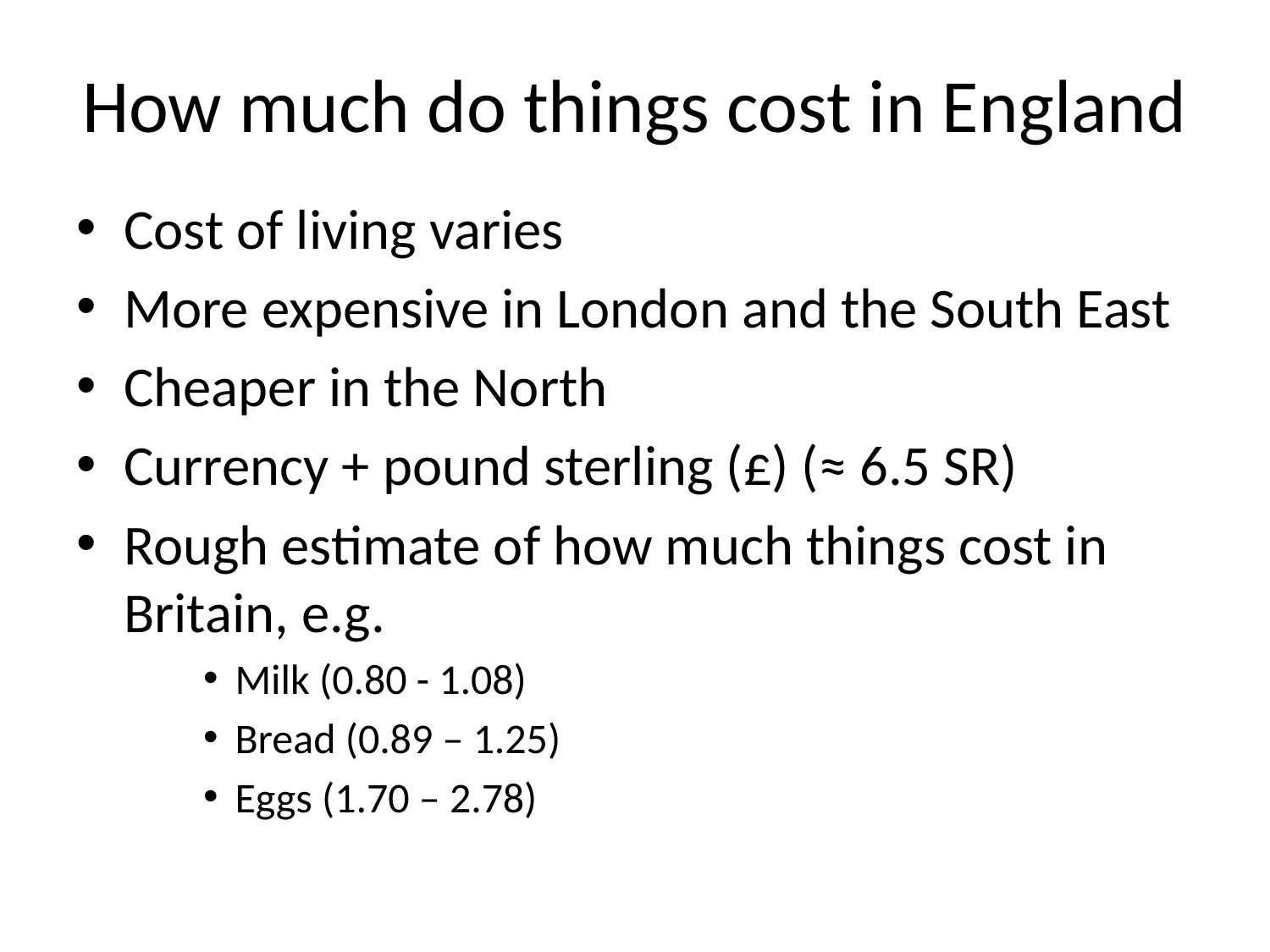

# How much do things cost in England
Cost of living varies
More expensive in London and the South East
Cheaper in the North
Currency + pound sterling (£) (≈ 6.5 SR)
Rough estimate of how much things cost in Britain, e.g.
Milk (0.80 - 1.08)
Bread (0.89 – 1.25)
Eggs (1.70 – 2.78)